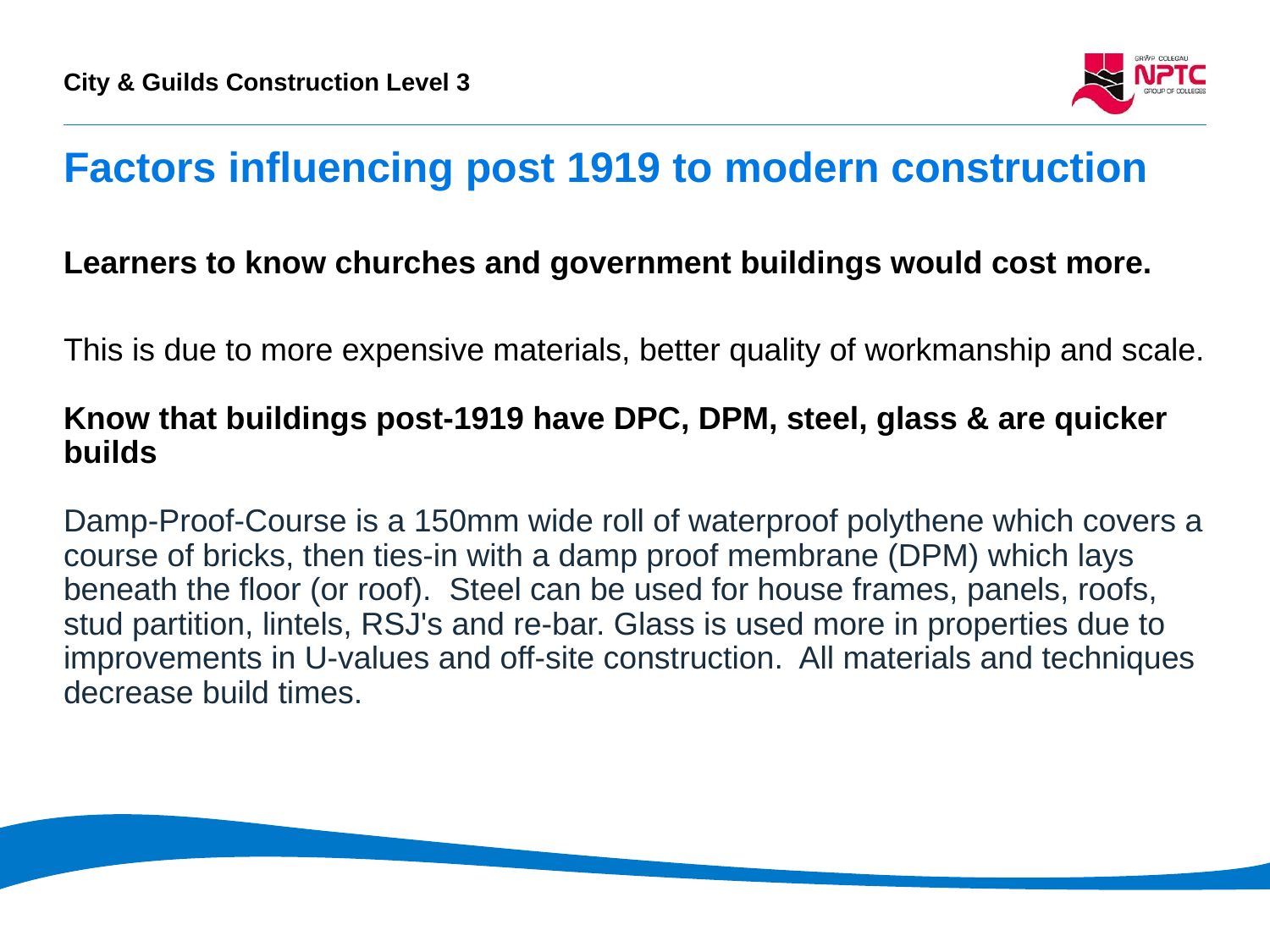

# Factors influencing post 1919 to modern construction
Learners to know churches and government buildings would cost more.

This is due to more expensive materials, better quality of workmanship and scale.

Know that buildings post-1919 have DPC, DPM, steel, glass & are quicker builds

Damp-Proof-Course is a 150mm wide roll of waterproof polythene which covers a course of bricks, then ties-in with a damp proof membrane (DPM) which lays beneath the floor (or roof).  Steel can be used for house frames, panels, roofs, stud partition, lintels, RSJ's and re-bar. Glass is used more in properties due to improvements in U-values and off-site construction.  All materials and techniques decrease build times.